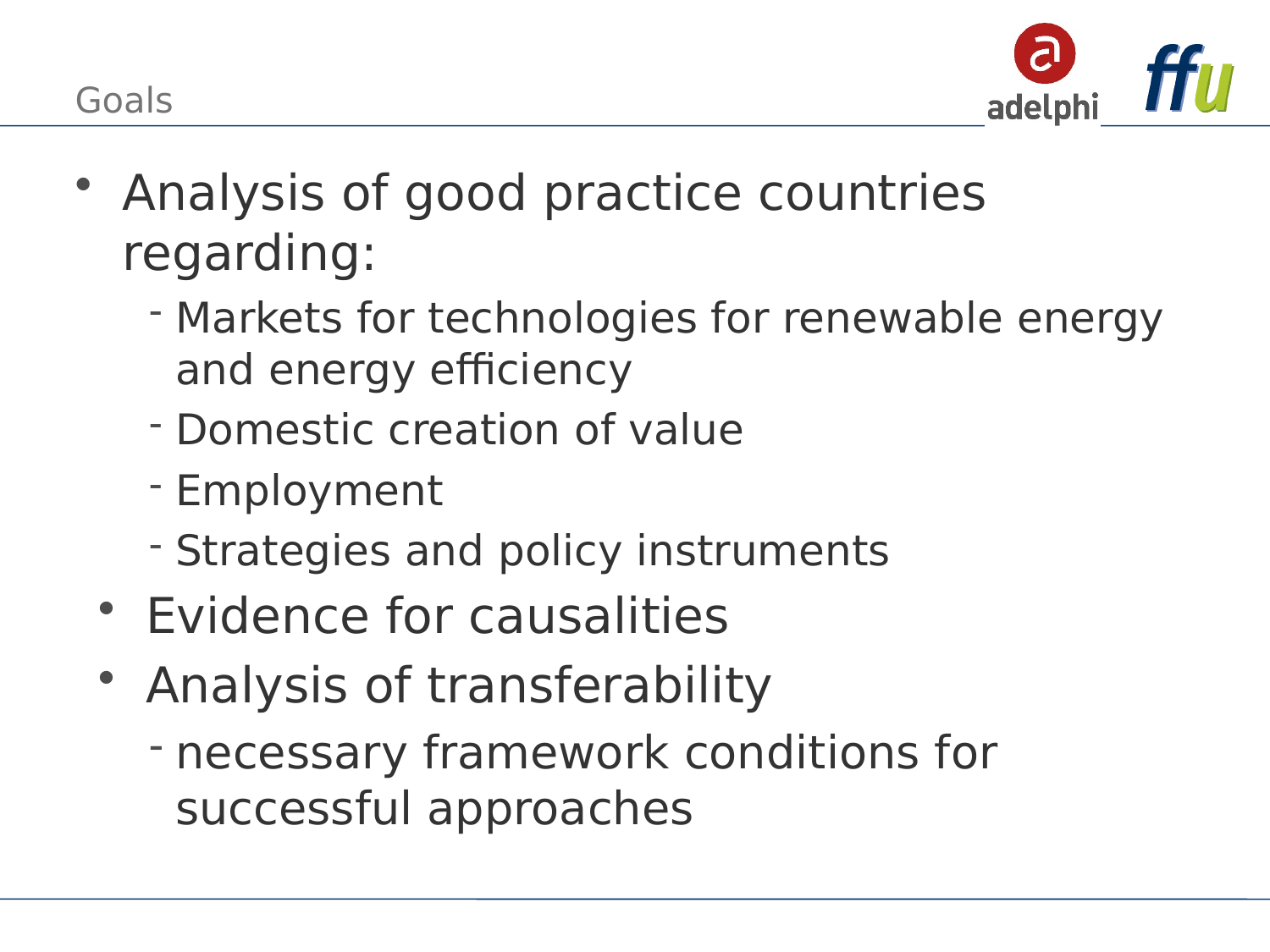

# Goals
Analysis of good practice countries regarding:
Markets for technologies for renewable energy and energy efficiency
Domestic creation of value
Employment
Strategies and policy instruments
Evidence for causalities
Analysis of transferability
necessary framework conditions for successful approaches